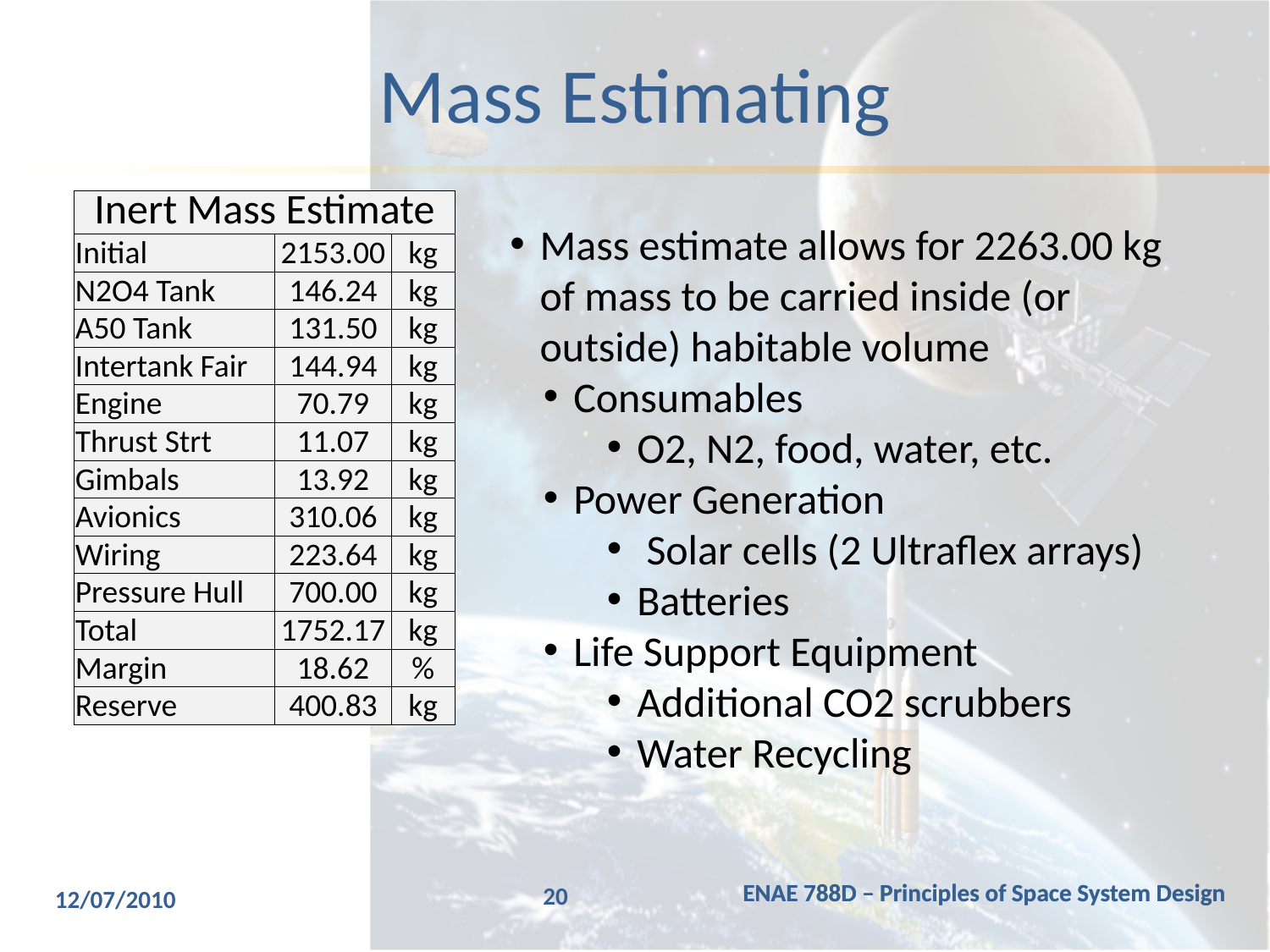

# Mass Estimating
| Inert Mass Estimate |  |  |
| --- | --- | --- |
| Initial | 2153.00 | kg |
| N2O4 Tank | 146.24 | kg |
| A50 Tank | 131.50 | kg |
| Intertank Fair | 144.94 | kg |
| Engine | 70.79 | kg |
| Thrust Strt | 11.07 | kg |
| Gimbals | 13.92 | kg |
| Avionics | 310.06 | kg |
| Wiring | 223.64 | kg |
| Pressure Hull | 700.00 | kg |
| Total | 1752.17 | kg |
| Margin | 18.62 | % |
| Reserve | 400.83 | kg |
Mass estimate allows for 2263.00 kg of mass to be carried inside (or outside) habitable volume
Consumables
O2, N2, food, water, etc.
Power Generation
 Solar cells (2 Ultraflex arrays)
Batteries
Life Support Equipment
Additional CO2 scrubbers
Water Recycling